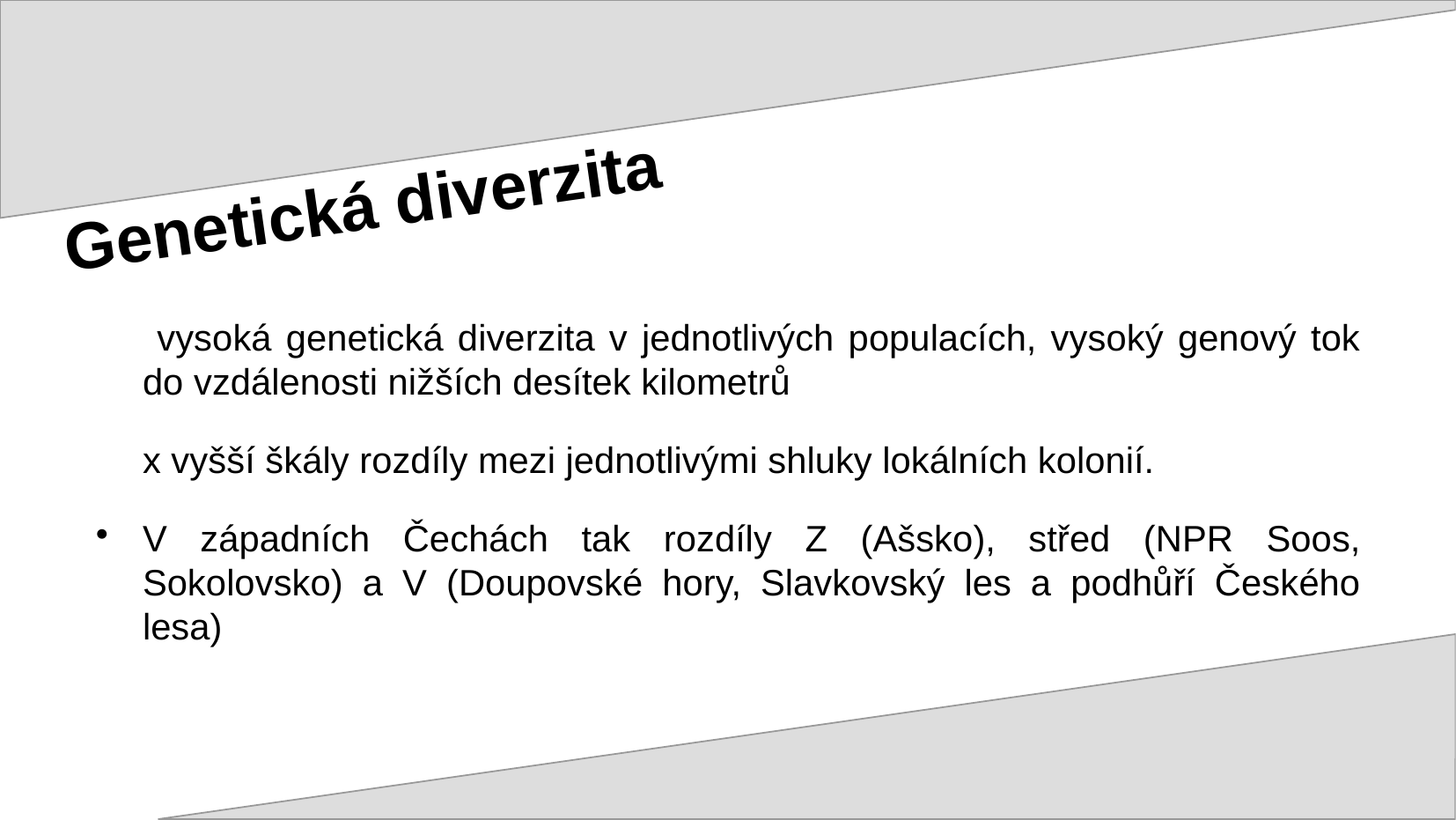

# Genetická diverzita
 vysoká genetická diverzita v jednotlivých populacích, vysoký genový tok do vzdálenosti nižších desítek kilometrů
x vyšší škály rozdíly mezi jednotlivými shluky lokálních kolonií.
V západních Čechách tak rozdíly Z (Ašsko), střed (NPR Soos, Sokolovsko) a V (Doupovské hory, Slavkovský les a podhůří Českého lesa)